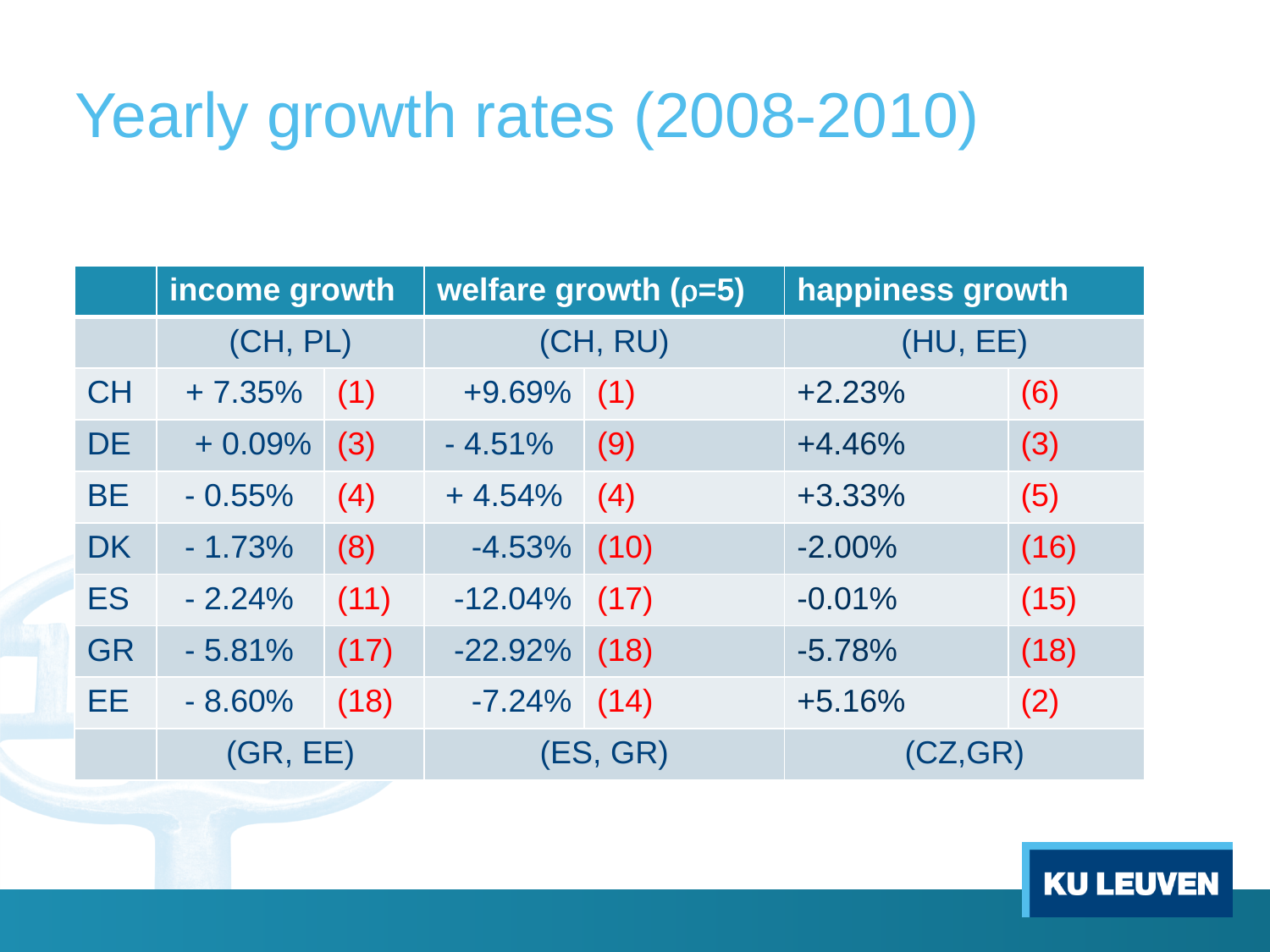

# Yearly growth rates (2008-2010)
|  | income growth |  | welfare growth (ρ=5) |  | happiness growth |  |
| --- | --- | --- | --- | --- | --- | --- |
|  | (CH, PL) |  | (CH, RU) |  | (HU, EE) |  |
| CH | + 7.35% | (1) | +9.69% | (1) | +2.23% | (6) |
| DE | + 0.09% | (3) | - 4.51% | (9) | +4.46% | (3) |
| BE | - 0.55% | (4) | + 4.54% | (4) | +3.33% | (5) |
| DK | - 1.73% | (8) | -4.53% | (10) | -2.00% | (16) |
| ES | - 2.24% | (11) | -12.04% | (17) | -0.01% | (15) |
| GR | - 5.81% | (17) | -22.92% | (18) | -5.78% | (18) |
| EE | - 8.60% | (18) | -7.24% | (14) | +5.16% | (2) |
|  | (GR, EE) |  | (ES, GR) |  | (CZ,GR) |  |